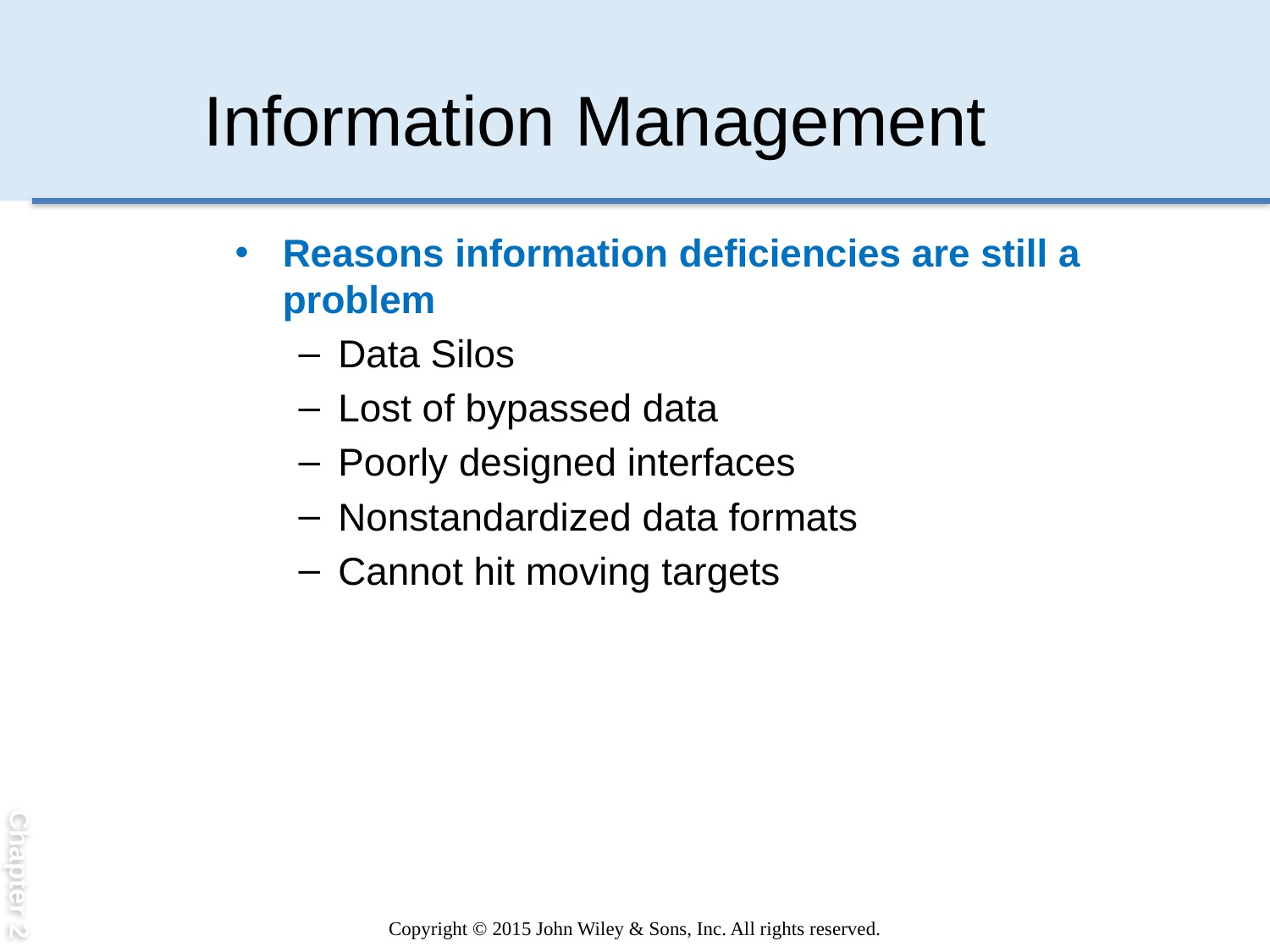

Chapter 2
# Information Management
Reasons information deficiencies are still a problem
Data Silos
Lost of bypassed data
Poorly designed interfaces
Nonstandardized data formats
Cannot hit moving targets